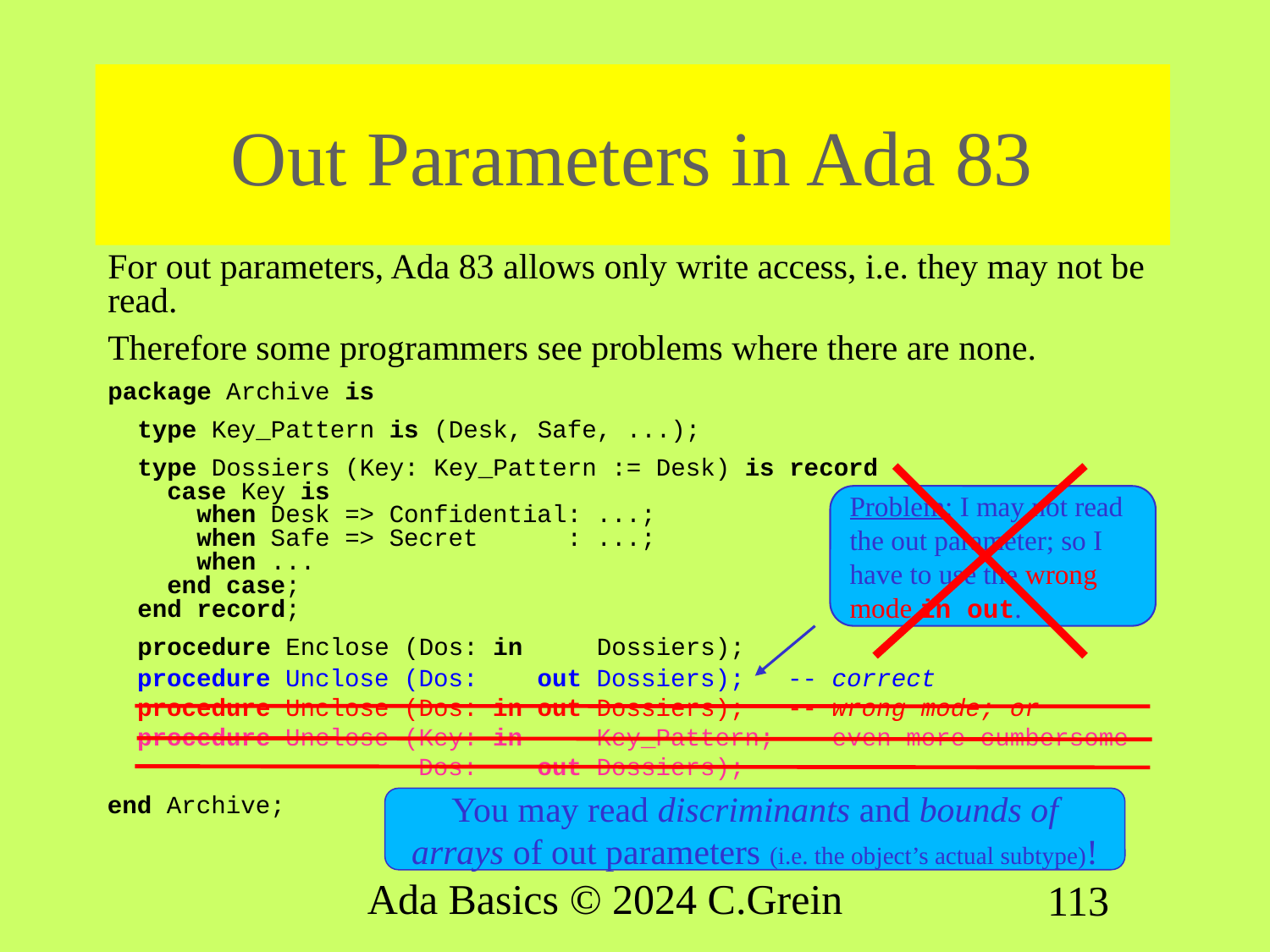

# Out Parameters in Ada 83
For out parameters, Ada 83 allows only write access, i.e. they may not be read.
Therefore some programmers see problems where there are none.
package Archive is
  type Key_Pattern is (Desk, Safe, ...);
  type Dossiers (Key: Key_Pattern := Desk) is record
    case Key is
      when Desk => Confidential: ...;
      when Safe => Secret      : ...;
      when ...
    end case;
  end record;
  procedure Enclose (Dos: in     Dossiers);
Problem: I may not read the out parameter; so I have to use the wrong mode in out.
  procedure Unclose (Dos:    out Dossiers);
  procedure Unclose (Dos: in out Dossiers);
  procedure Unclose (Key: in     Key_Pattern;
                     Dos:    out Dossiers);
end Archive;

-- correct
-- wrong mode; or
-- even more cumbersome
You may read discriminants and bounds of arrays of out parameters (i.e. the object’s actual subtype)!
Ada Basics © 2024 C.Grein
113